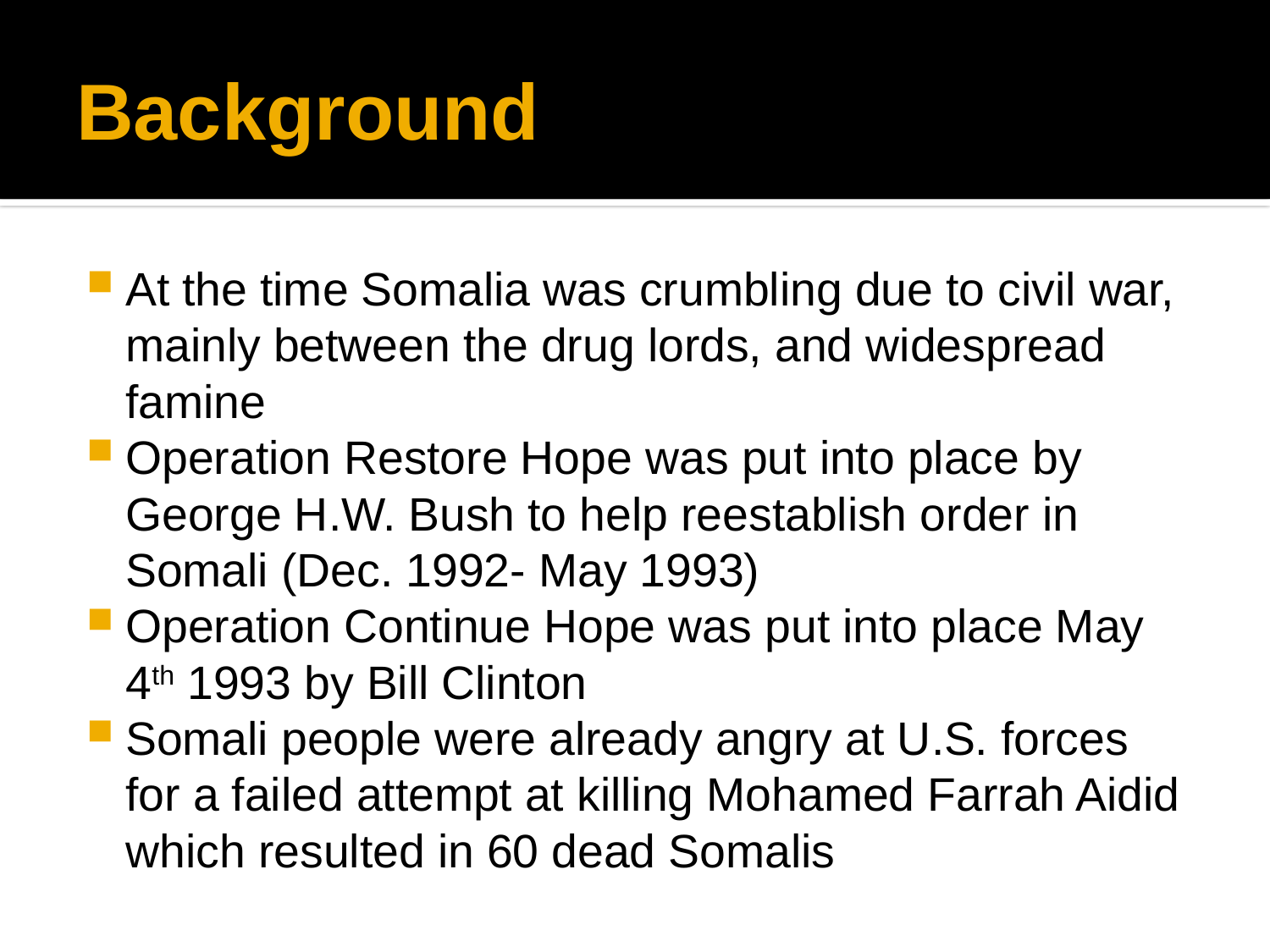

# Background
At the time Somalia was crumbling due to civil war, mainly between the drug lords, and widespread famine
Operation Restore Hope was put into place by George H.W. Bush to help reestablish order in Somali (Dec. 1992- May 1993)
Operation Continue Hope was put into place May 4th 1993 by Bill Clinton
Somali people were already angry at U.S. forces for a failed attempt at killing Mohamed Farrah Aidid which resulted in 60 dead Somalis